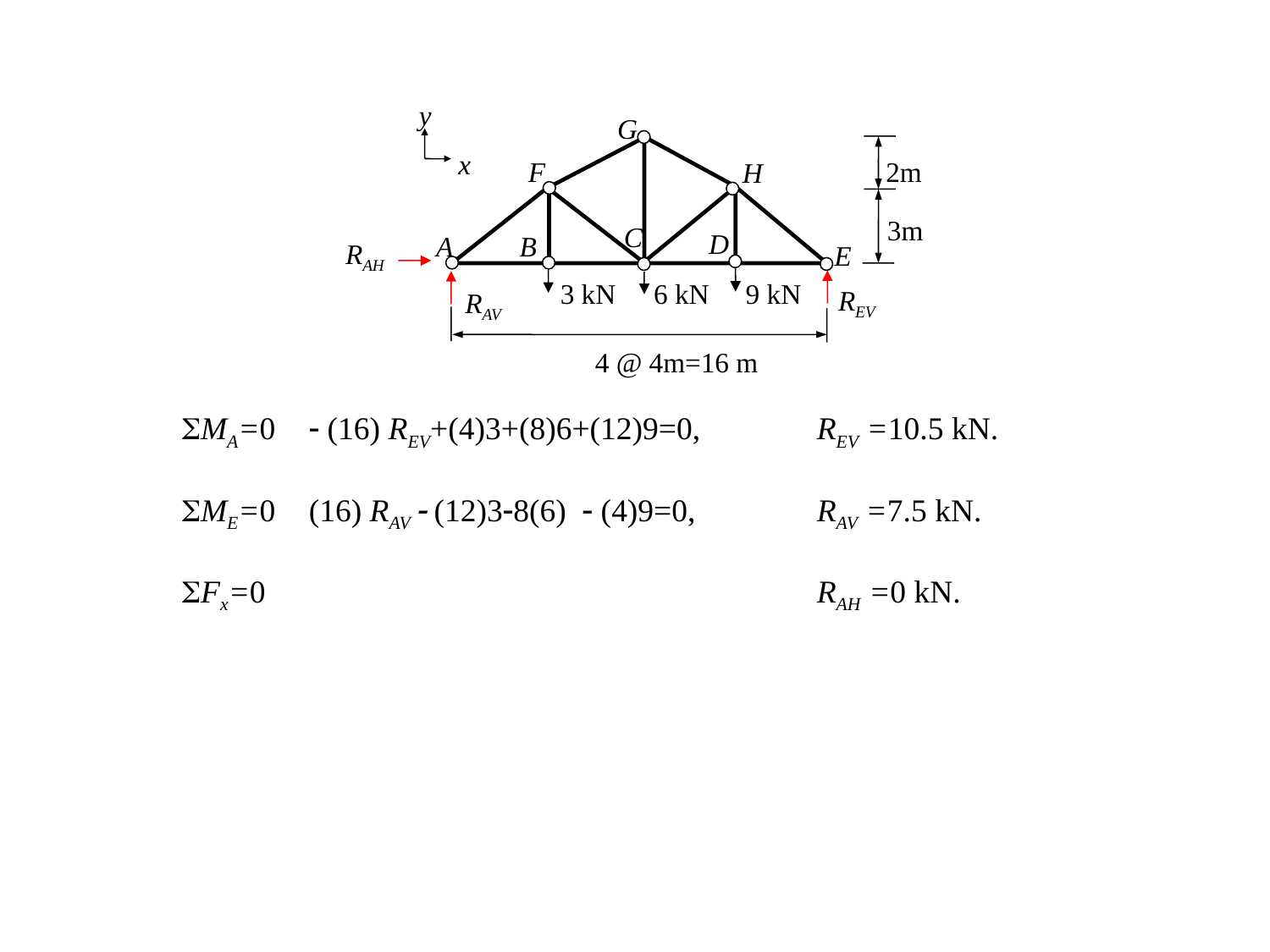

y
G

x
F
2m
H

3m
C
D
A
B
RAH
E

3 kN
6 kN
9 kN

REV
RAV

4 @ 4m=16 m
ΣMA=0	− (16) REV+(4)3+(8)6+(12)9=0, 	REV =10.5 kN.

ΣME=0	(16) RAV − (12)3−8(6) − (4)9=0, 	RAV =7.5 kN.

ΣFx=0	  				RAH =0 kN.